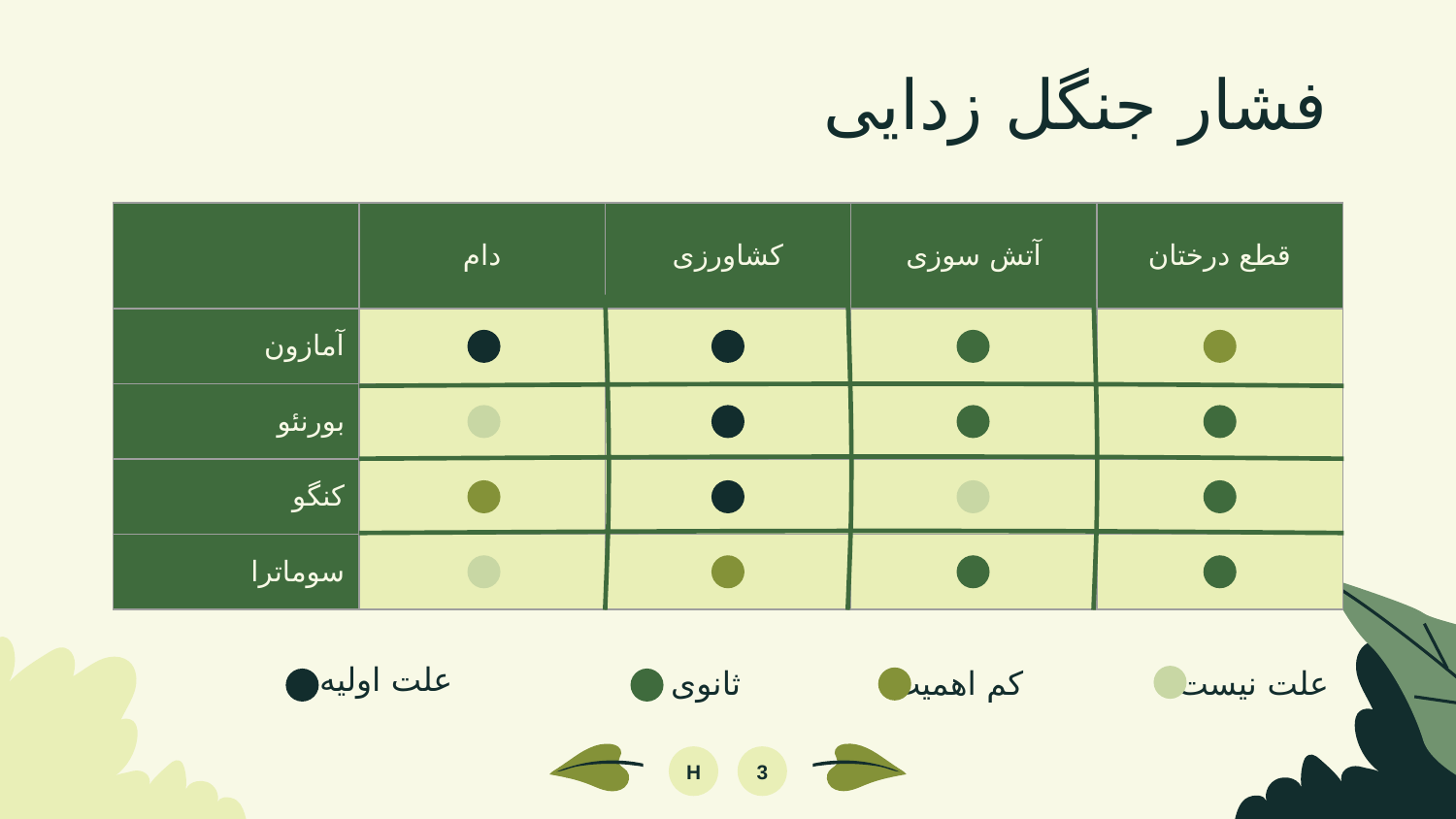

# فشار جنگل زدایی
|  | دام | کشاورزی | آتش سوزی | قطع درختان |
| --- | --- | --- | --- | --- |
| آمازون |  |  |  |  |
| بورنئو |  |  |  |  |
| کنگو |  |  |  |  |
| سوماترا |  |  |  |  |

علت اولیه
ثانوی
کم اهمیت
علت نیست

H
3